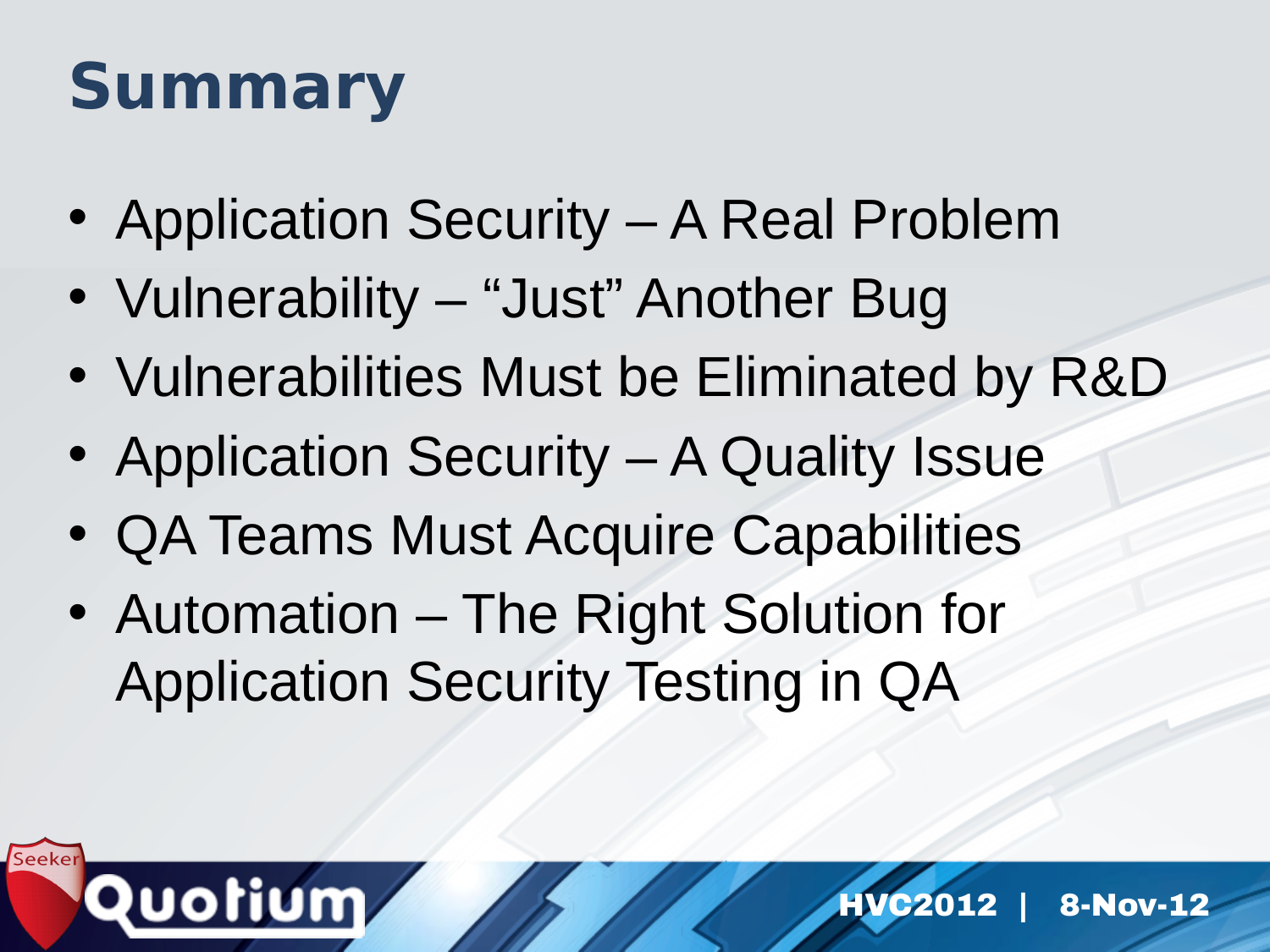

# Summary
Application Security – A Real Problem
Vulnerability – “Just” Another Bug
Vulnerabilities Must be Eliminated by R&D
Application Security – A Quality Issue
QA Teams Must Acquire Capabilities
Automation – The Right Solution for Application Security Testing in QA